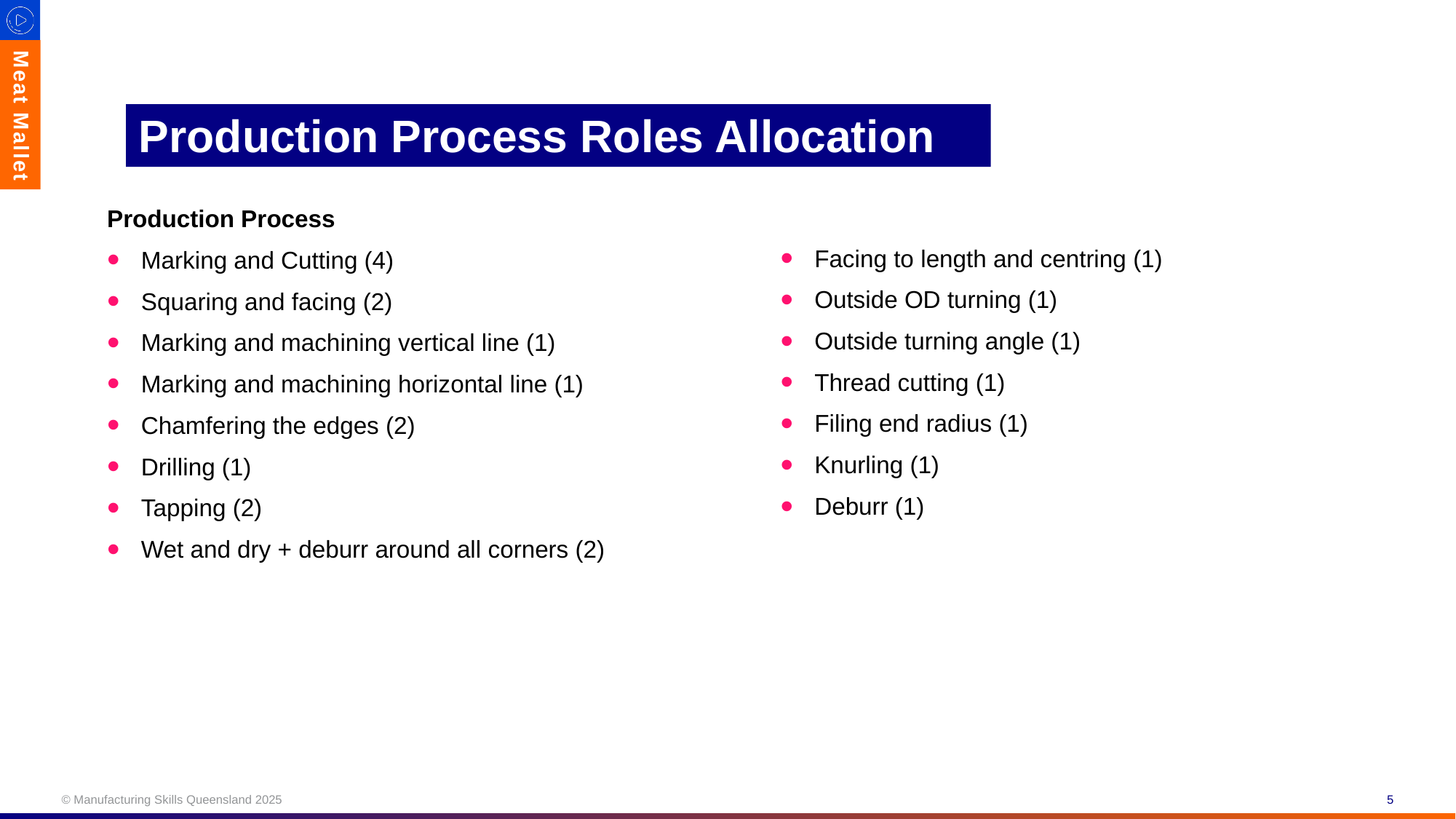

Meat Mallet
# Production Process Roles Allocation
Production Process
Marking and Cutting (4)
Squaring and facing (2)
Marking and machining vertical line (1)
Marking and machining horizontal line (1)
Chamfering the edges (2)
Drilling (1)
Tapping (2)
Wet and dry + deburr around all corners (2)
Facing to length and centring (1)
Outside OD turning (1)
Outside turning angle (1)
Thread cutting (1)
Filing end radius (1)
Knurling (1)
Deburr (1)